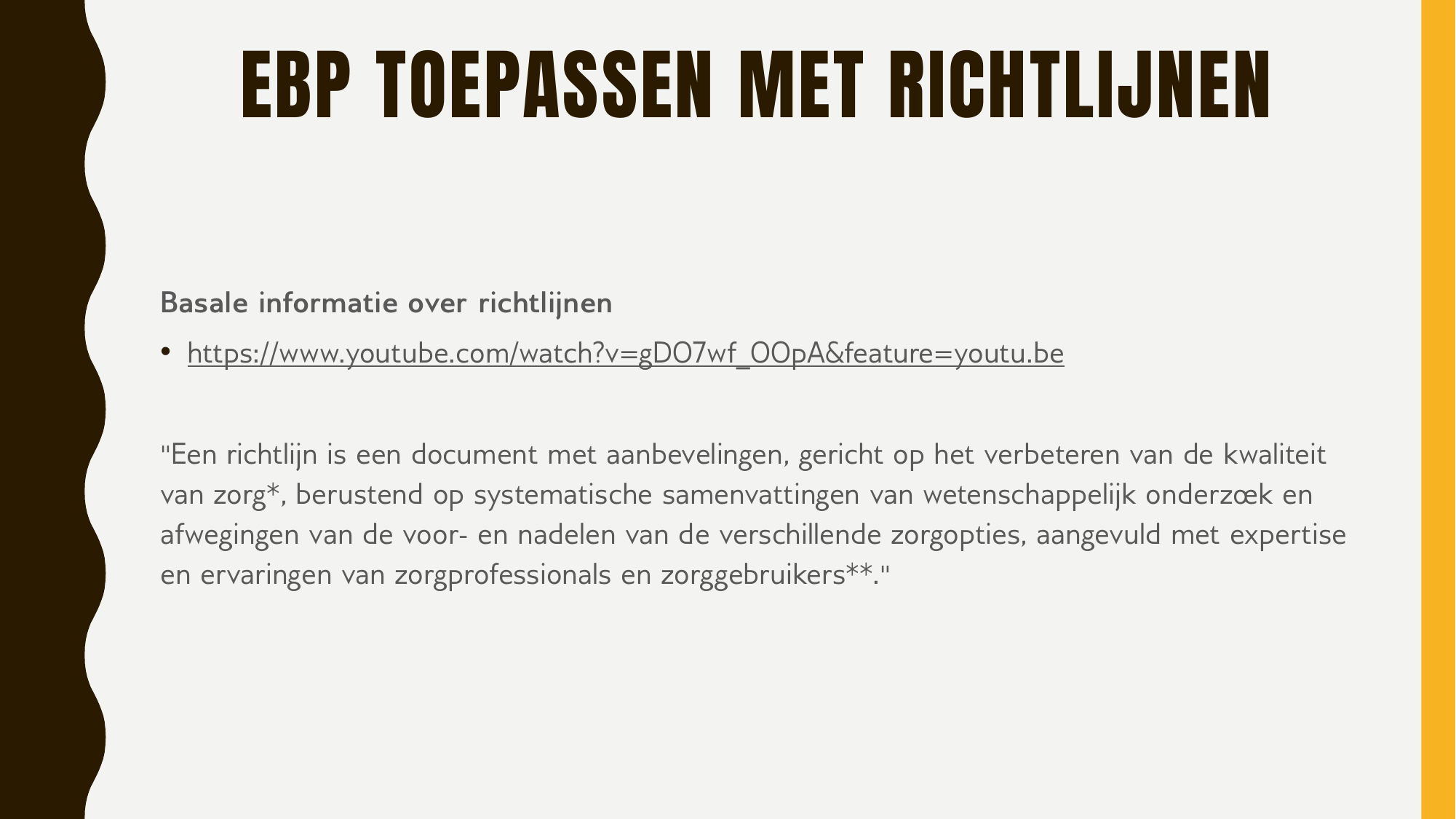

# EBP toepassen met richtlijnen
Basale informatie over richtlijnen
https://www.youtube.com/watch?v=gDO7wf_OOpA&feature=youtu.be

"Een richtlijn is een document met aanbevelingen, gericht op het verbeteren van de kwaliteit van zorg*, berustend op systematische samenvattingen van wetenschappelijk onderzoek en afwegingen van de voor- en nadelen van de verschillende zorgopties, aangevuld met expertise en ervaringen van zorgprofessionals en zorggebruikers**."